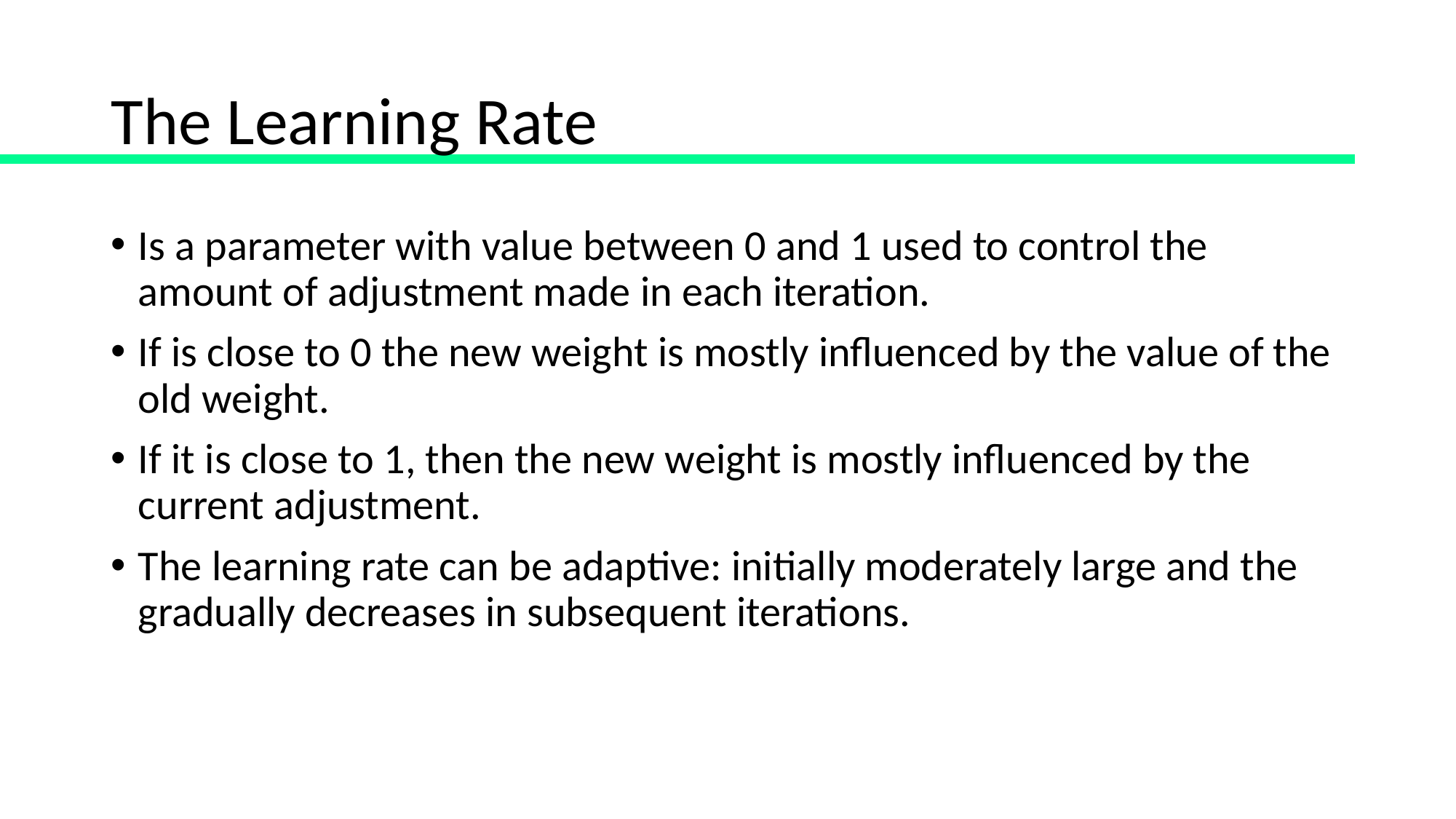

# The Learning Rate
Is a parameter with value between 0 and 1 used to control the amount of adjustment made in each iteration.
If is close to 0 the new weight is mostly influenced by the value of the old weight.
If it is close to 1, then the new weight is mostly influenced by the current adjustment.
The learning rate can be adaptive: initially moderately large and the gradually decreases in subsequent iterations.